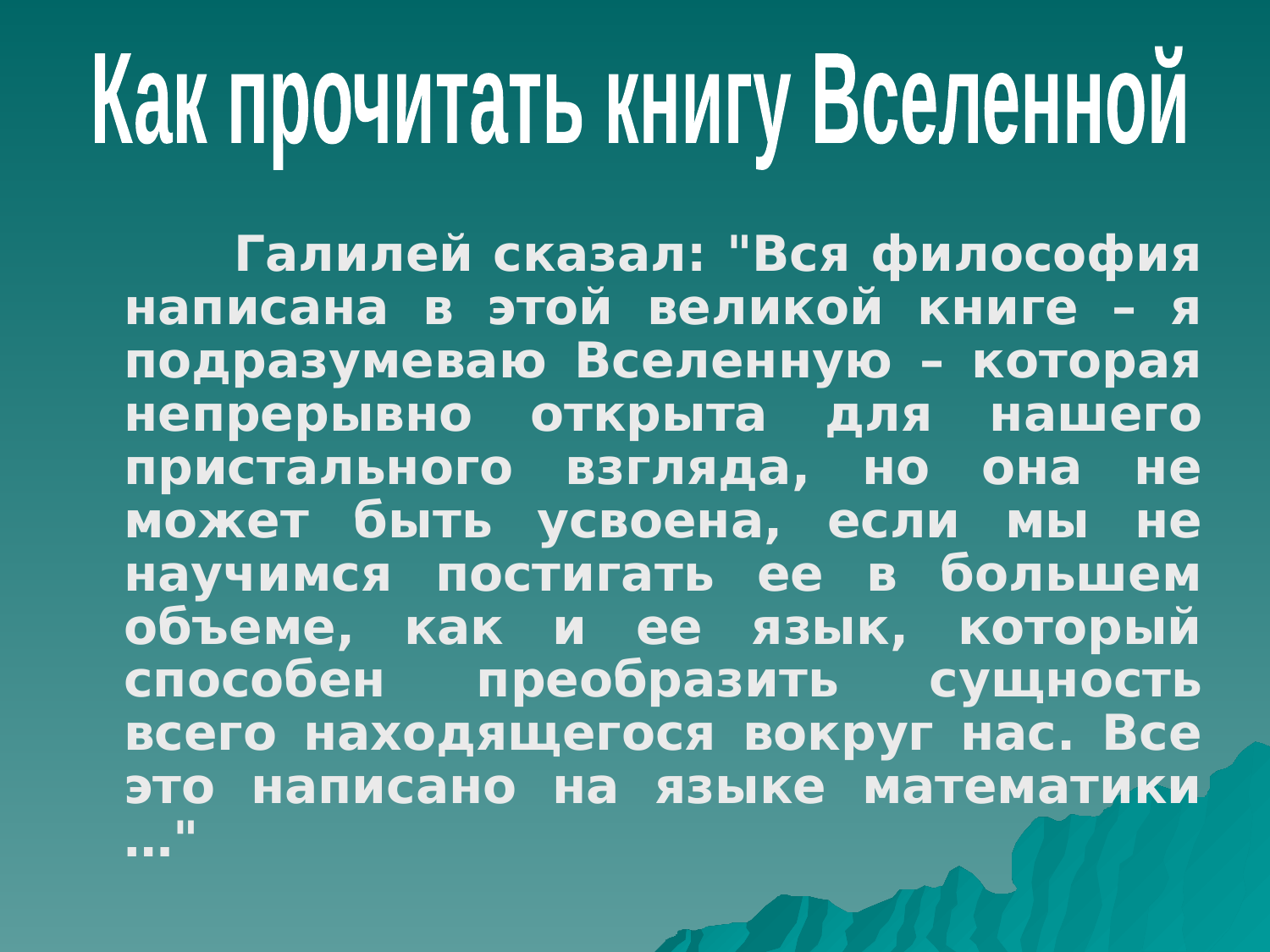

Как прочитать книгу Вселенной
        Галилей сказал: "Вся философия написана в этой великой книге – я подразумеваю Вселенную – которая непрерывно открыта для нашего пристального взгляда, но она не может быть усвоена, если мы не научимся постигать ее в большем объеме, как и ее язык, который способен преобразить сущность всего находящегося вокруг нас. Все это написано на языке математики …"